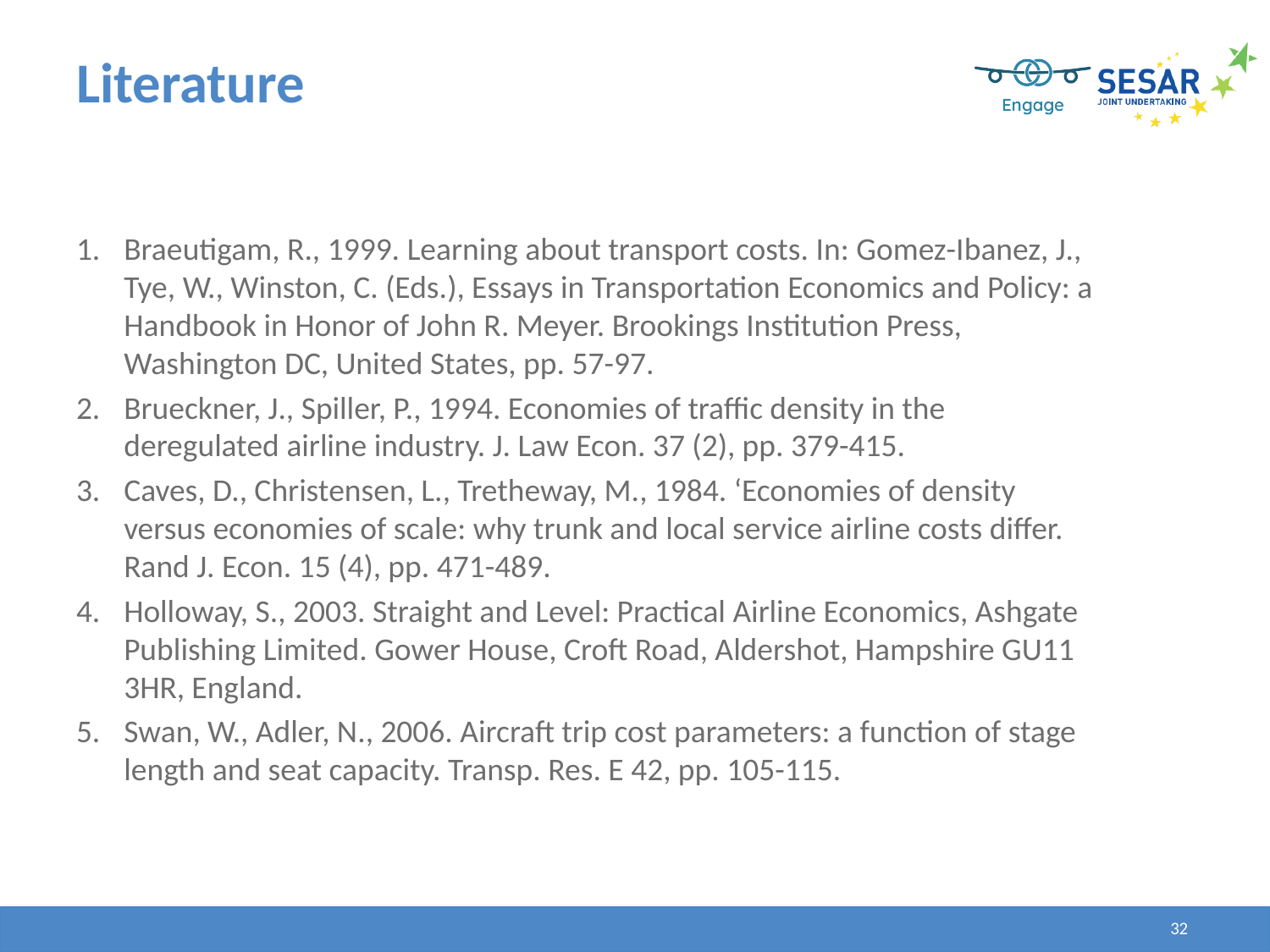

# Literature
Braeutigam, R., 1999. Learning about transport costs. In: Gomez-Ibanez, J., Tye, W., Winston, C. (Eds.), Essays in Transportation Economics and Policy: a Handbook in Honor of John R. Meyer. Brookings Institution Press, Washington DC, United States, pp. 57-97.
Brueckner, J., Spiller, P., 1994. Economies of traffic density in the deregulated airline industry. J. Law Econ. 37 (2), pp. 379-415.
Caves, D., Christensen, L., Tretheway, M., 1984. ‘Economies of density versus economies of scale: why trunk and local service airline costs differ. Rand J. Econ. 15 (4), pp. 471-489.
Holloway, S., 2003. Straight and Level: Practical Airline Economics, Ashgate Publishing Limited. Gower House, Croft Road, Aldershot, Hampshire GU11 3HR, England.
Swan, W., Adler, N., 2006. Aircraft trip cost parameters: a function of stage length and seat capacity. Transp. Res. E 42, pp. 105-115.
32